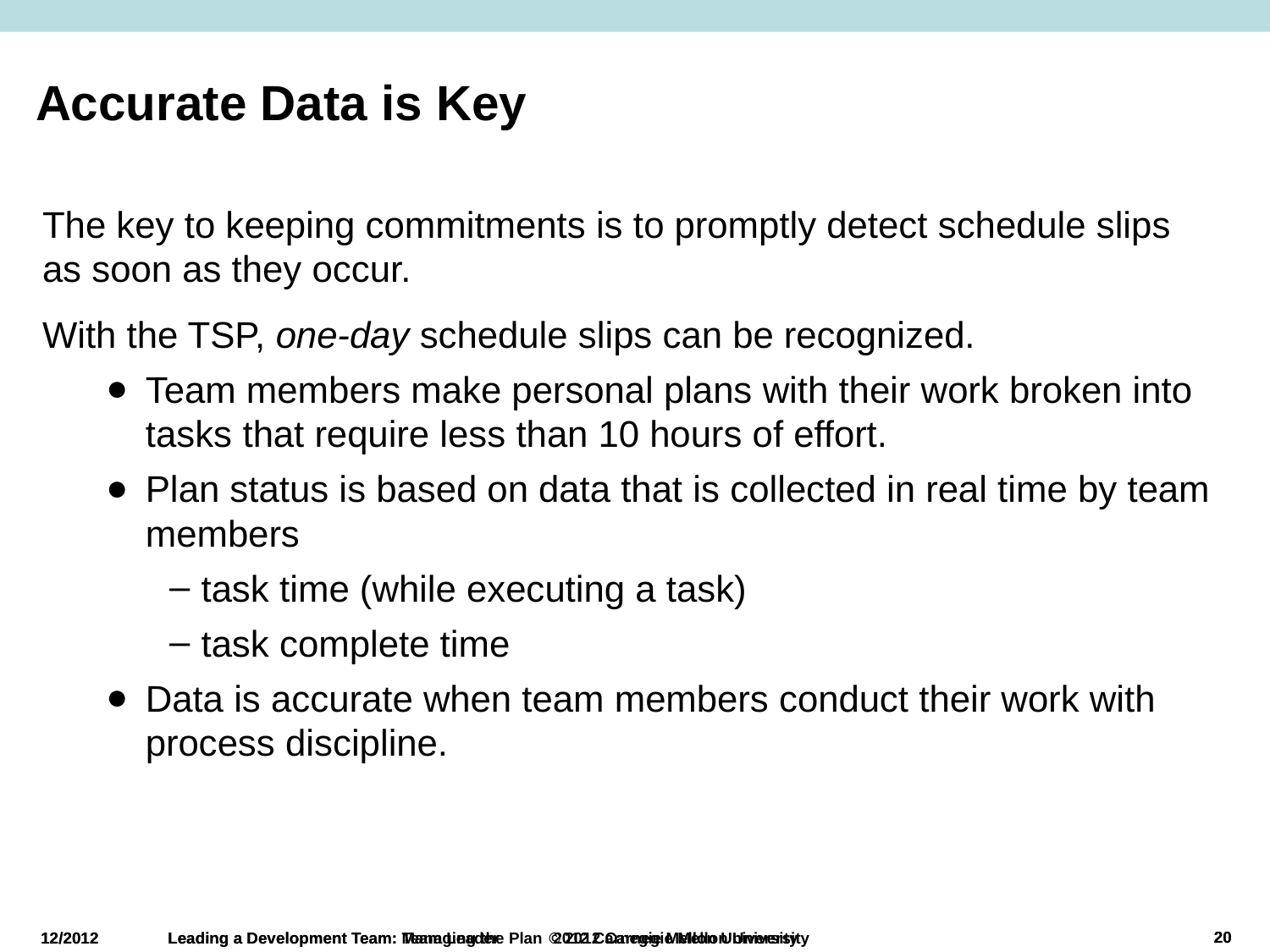

# Accurate Data is Key
The key to keeping commitments is to promptly detect schedule slips as soon as they occur.
With the TSP, one-day schedule slips can be recognized.
Team members make personal plans with their work broken into tasks that require less than 10 hours of effort.
Plan status is based on data that is collected in real time by team members
task time (while executing a task)
task complete time
Data is accurate when team members conduct their work with process discipline.